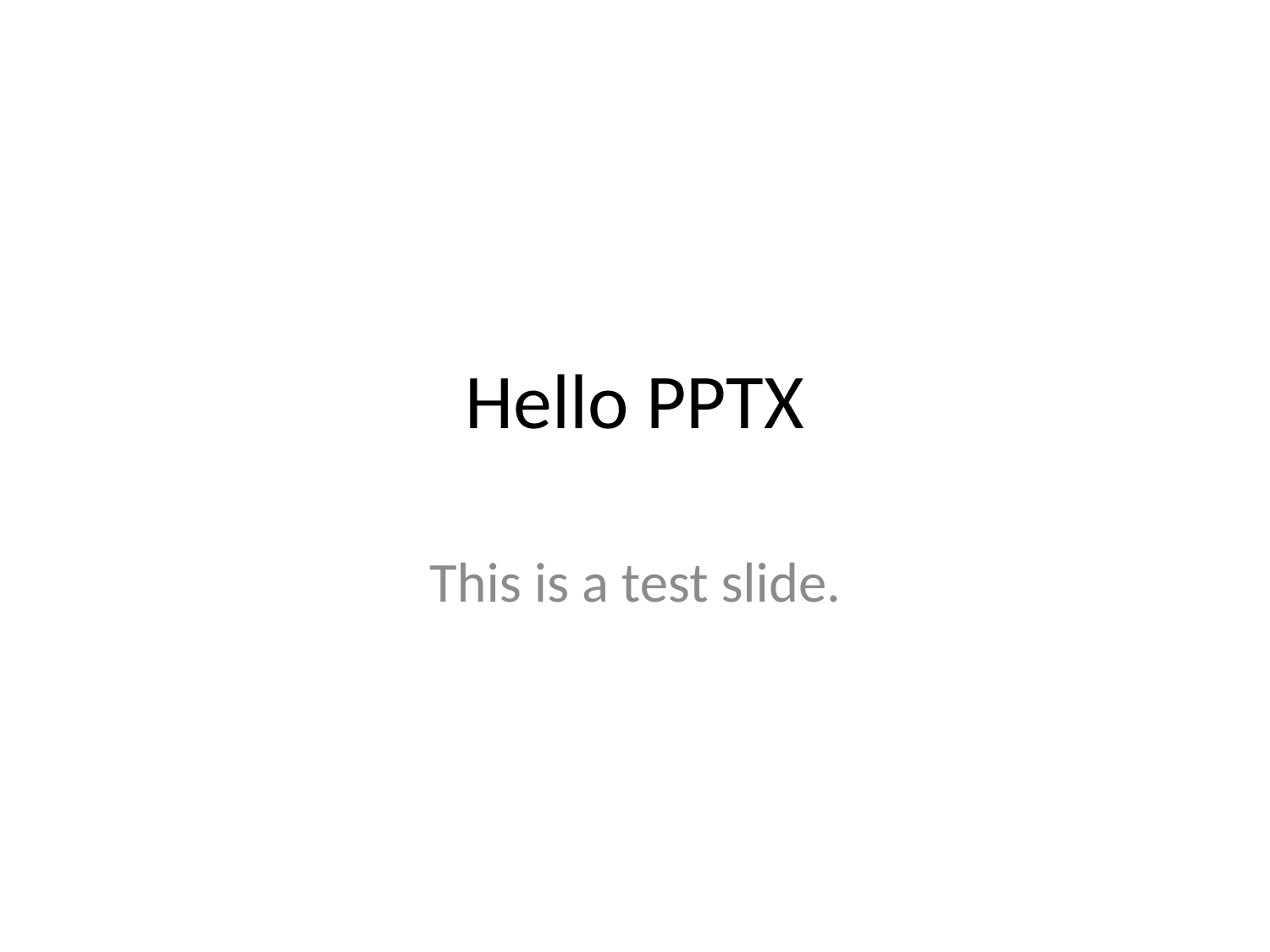

# Hello PPTX
This is a test slide.